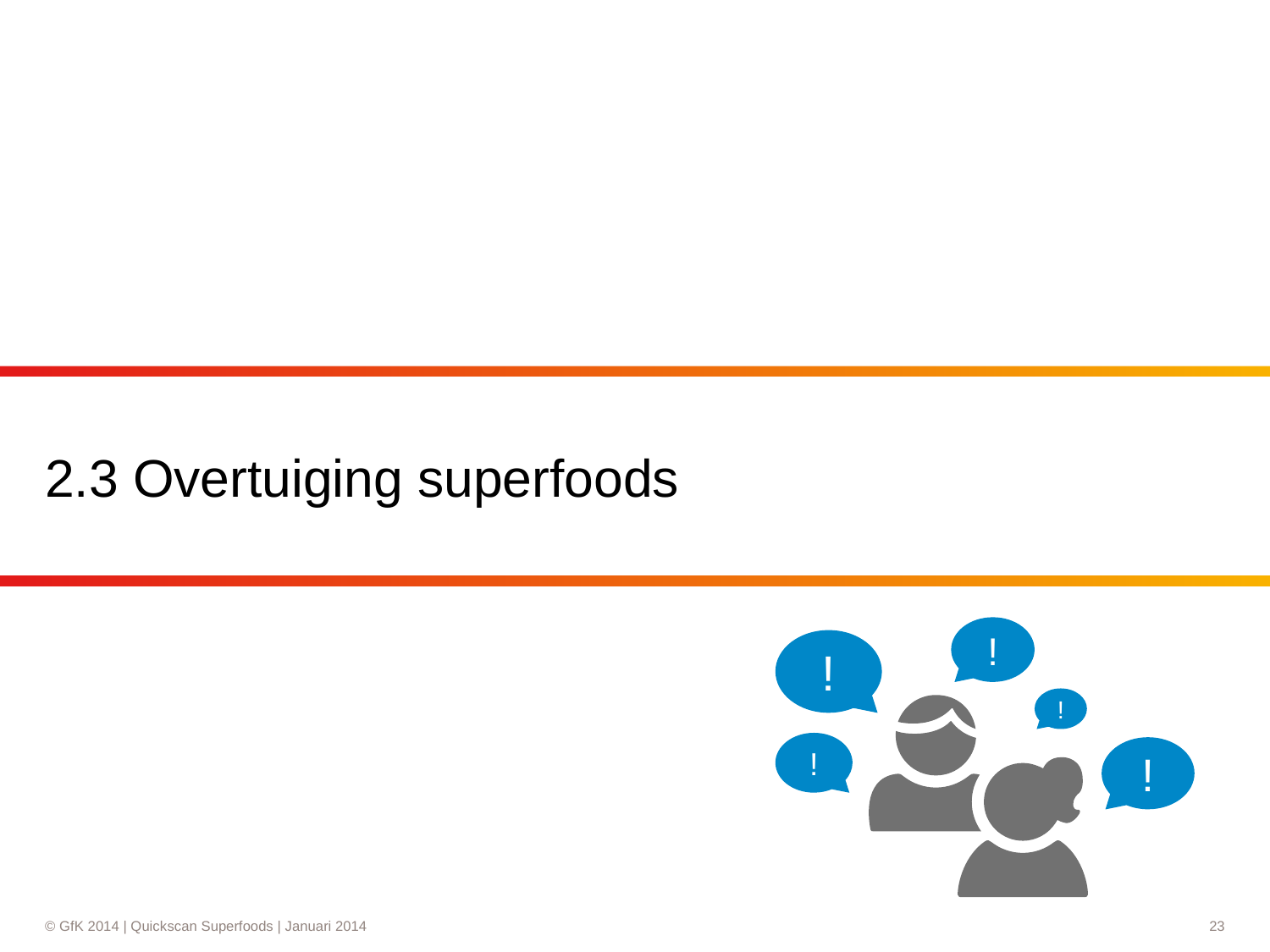

# 2.3 Overtuiging superfoods
!
!
!

!
!